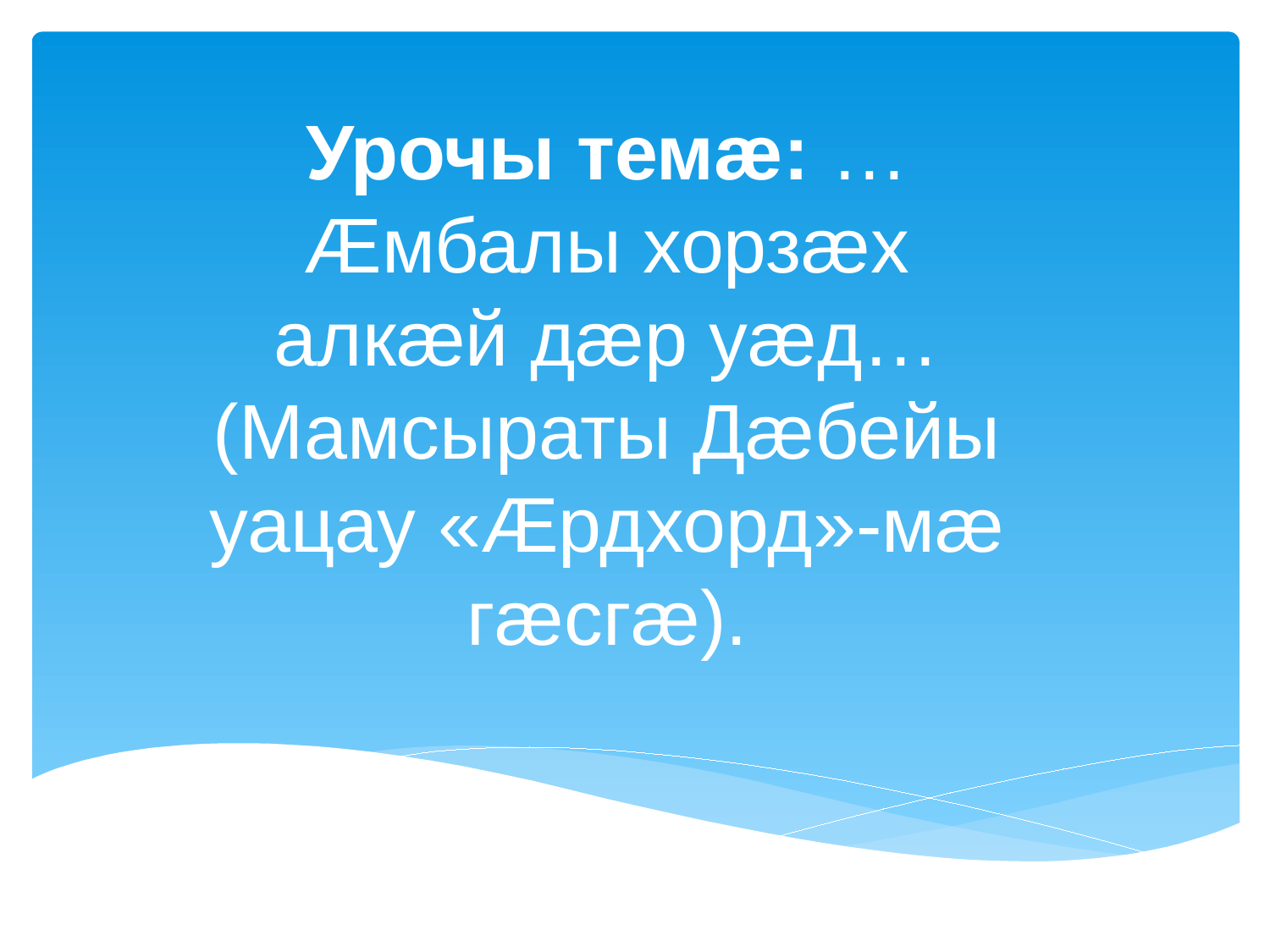

# Урочы темæ: …Æмбалы хорзæх алкæй дæр уæд… (Мамсыраты Дæбейы уацау «Æрдхорд»-мæ гæсгæ).